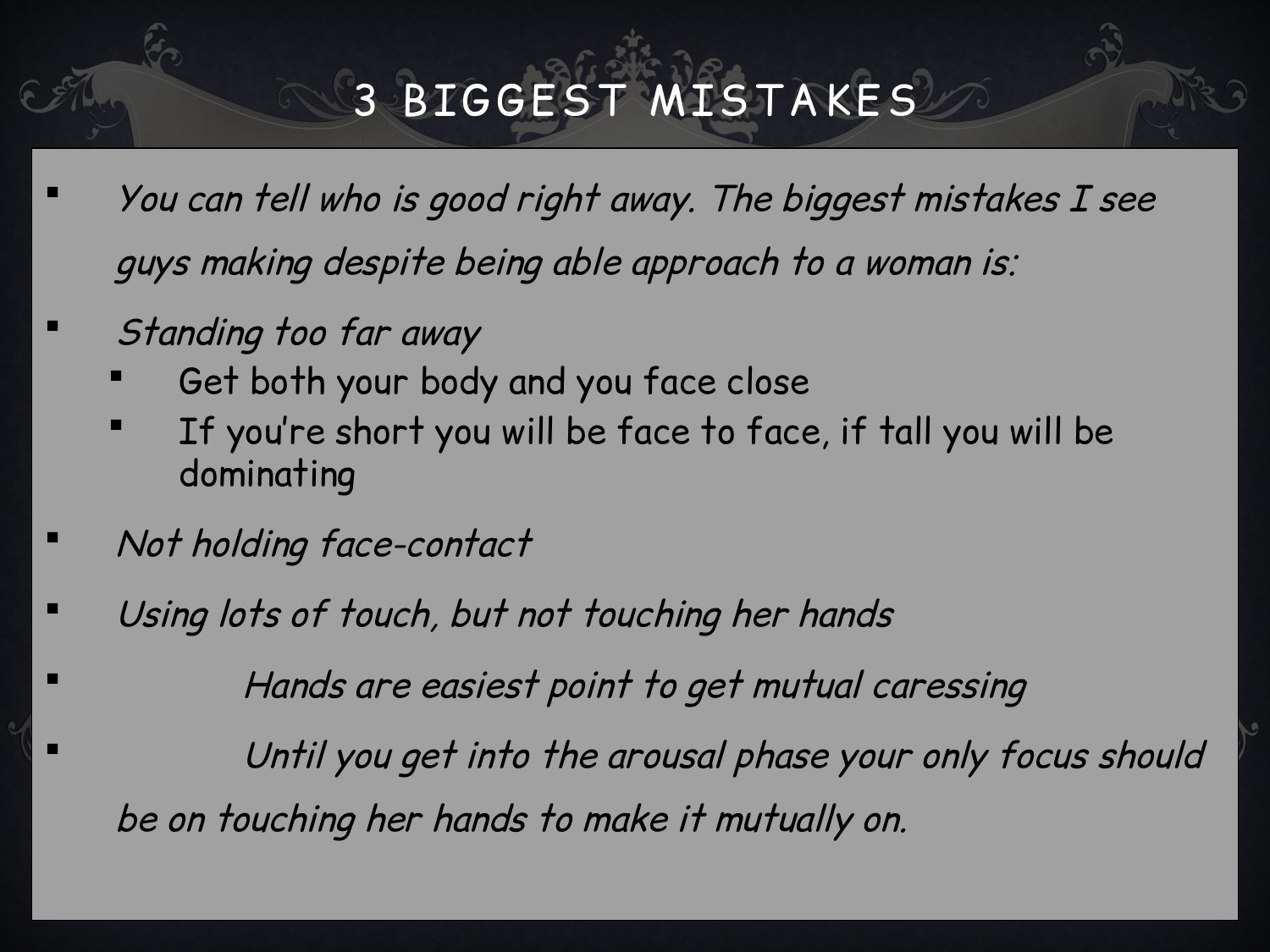

# 3 Biggest Mistakes
You can tell who is good right away. The biggest mistakes I see guys making despite being able approach to a woman is:
Standing too far away
Get both your body and you face close
If you’re short you will be face to face, if tall you will be dominating
Not holding face-contact
Using lots of touch, but not touching her hands
	Hands are easiest point to get mutual caressing
	Until you get into the arousal phase your only focus should be on touching her hands to make it mutually on.